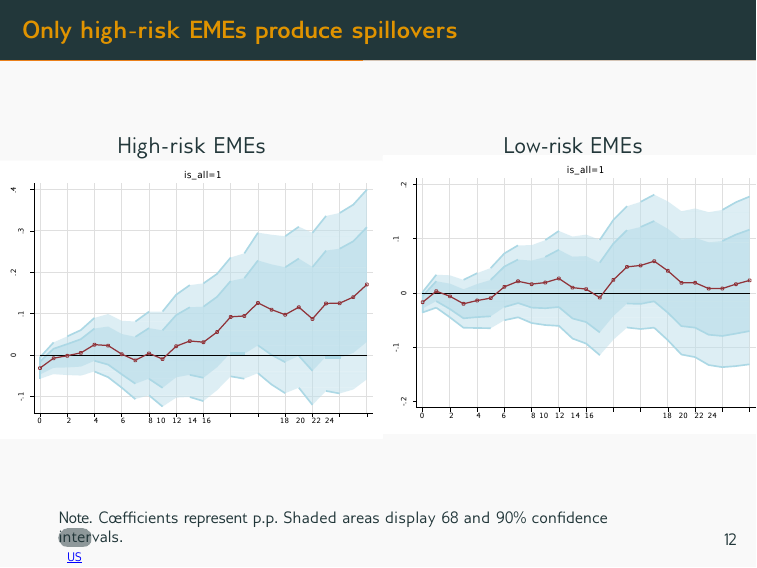

# Only high-risk EMEs produce spillovers

High-risk EMEs
Low-risk EMEs

is_all=1
is_all=1

.2

.4

.3

.1

.2

0

.1

-.1

0

-.1

-.2

0	2	4
6	8 10 12  14 16
18 20  22 24

0	2	4	6	8 10 12  14 16
18 20  22 24

Note. Coefficients represent p.p. Shaded areas display 68 and 90% confidence intervals.
US
12